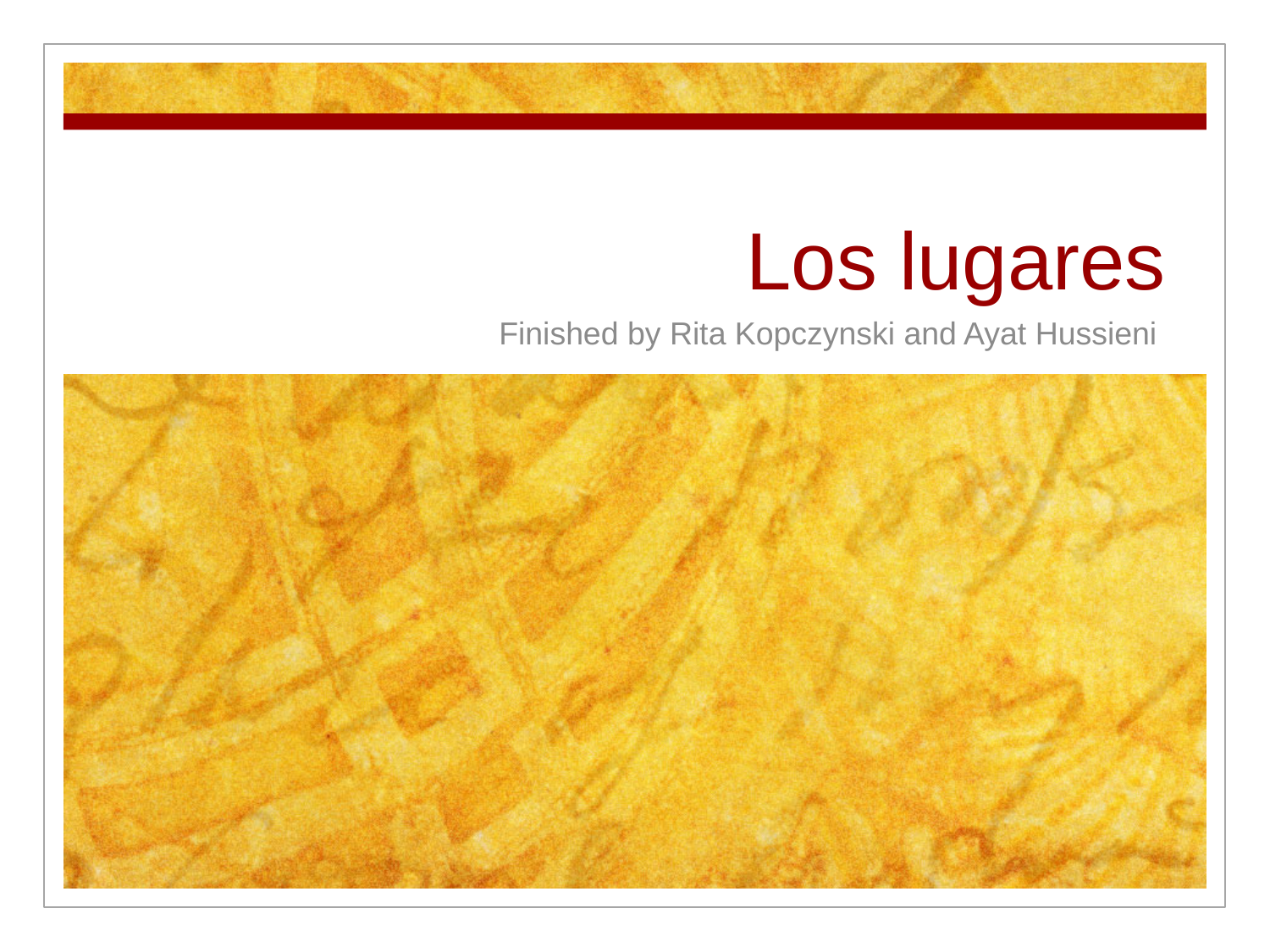

# Los lugares
Finished by Rita Kopczynski and Ayat Hussieni